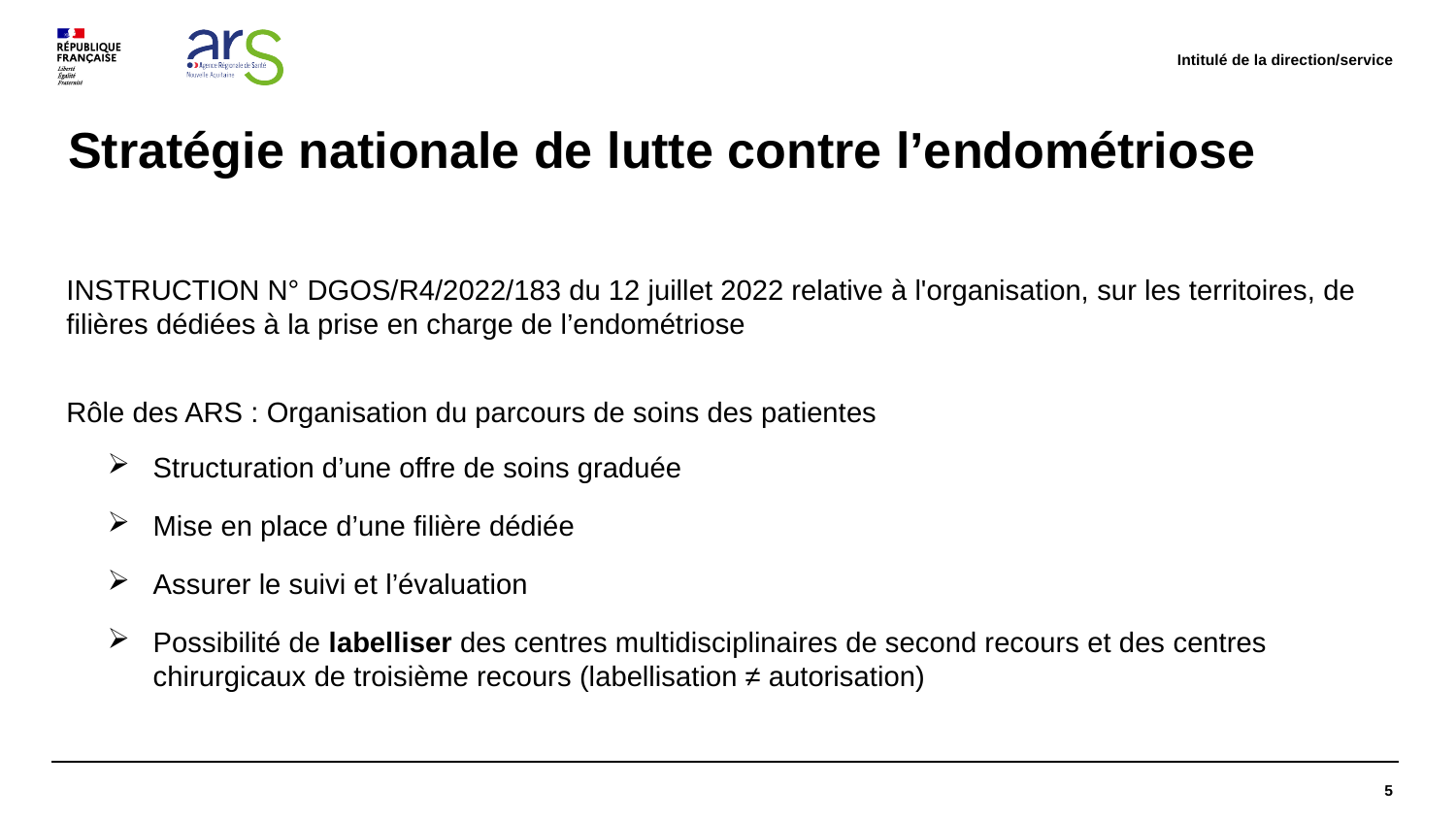

Intitulé de la direction/service
# Stratégie nationale de lutte contre l’endométriose

INSTRUCTION N° DGOS/R4/2022/183 du 12 juillet 2022 relative à l'organisation, sur les territoires, de filières dédiées à la prise en charge de l’endométriose

Rôle des ARS : Organisation du parcours de soins des patientes
Structuration d’une offre de soins graduée
Mise en place d’une filière dédiée
Assurer le suivi et l’évaluation
Possibilité de labelliser des centres multidisciplinaires de second recours et des centres chirurgicaux de troisième recours (labellisation ≠ autorisation)
5